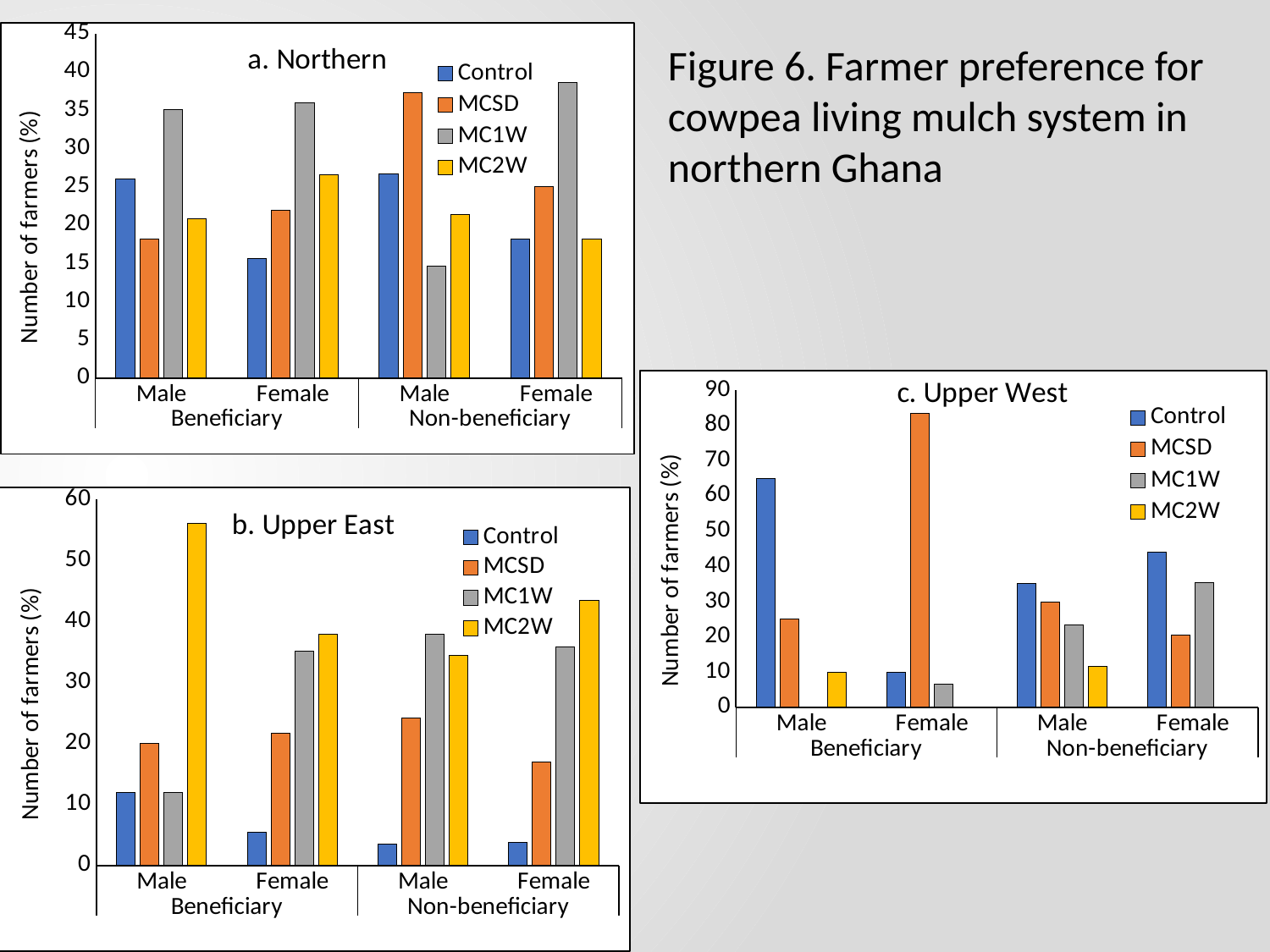

### Chart: a. Northern

| Category | Control | MCSD | MC1W | MC2W |
|---|---|---|---|---|
| Male | 25.97402597402597 | 18.181818181818183 | 35.064935064935064 | 20.77922077922078 |
| Female | 15.625 | 21.875 | 35.9375 | 26.5625 |
| Male | 26.666666666666668 | 37.333333333333336 | 14.666666666666666 | 21.333333333333336 |
| Female | 18.181818181818183 | 25.0 | 38.63636363636363 | 18.181818181818183 |
Figure 6. Farmer preference for cowpea living mulch system in northern Ghana

### Chart: c. Upper West

| Category | Control | MCSD | MC1W | MC2W |
|---|---|---|---|---|
| Male | 65.0 | 25.0 | 0.0 | 10.0 |
| Female | 10.0 | 83.33333333333334 | 6.666666666666667 | 0.0 |
| Male | 35.1063829787234 | 29.78723404255319 | 23.404255319148938 | 11.702127659574469 |
| Female | 44.11764705882353 | 20.588235294117645 | 35.294117647058826 | 0.0 |

### Chart: b. Upper East

| Category | Control | MCSD | MC1W | MC2W |
|---|---|---|---|---|
| Male | 12.0 | 20.0 | 12.0 | 56.00000000000001 |
| Female | 5.405405405405405 | 21.62162162162162 | 35.13513513513514 | 37.83783783783784 |
| Male | 3.4482758620689653 | 24.137931034482758 | 37.93103448275862 | 34.48275862068966 |
| Female | 3.7735849056603774 | 16.9811320754717 | 35.84905660377358 | 43.39622641509434 |